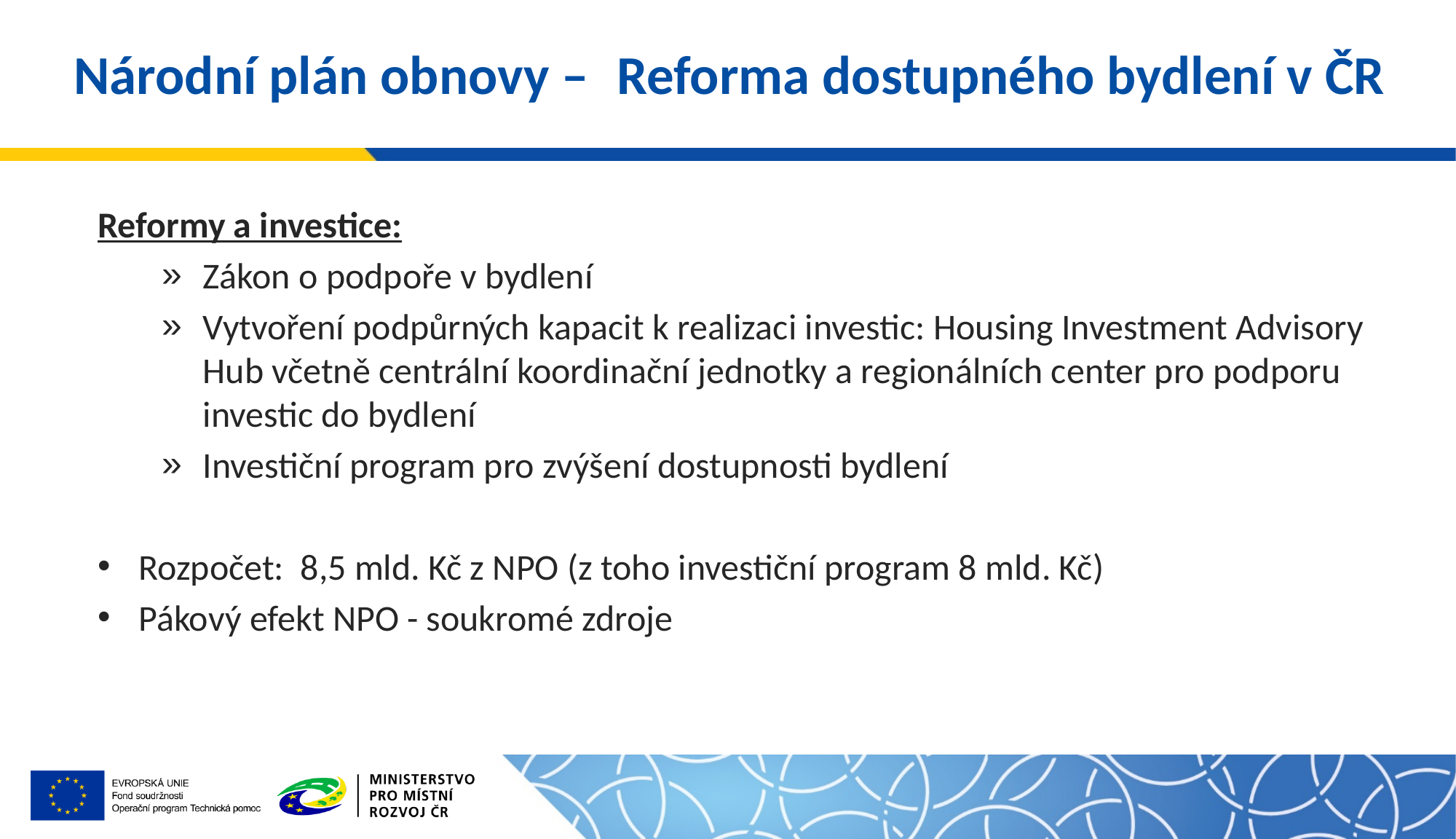

# Národní plán obnovy –  Reforma dostupného bydlení v ČR
Reformy a investice:
Zákon o podpoře v bydlení
Vytvoření podpůrných kapacit k realizaci investic: Housing Investment Advisory Hub včetně centrální koordinační jednotky a regionálních center pro podporu investic do bydlení
Investiční program pro zvýšení dostupnosti bydlení

Rozpočet:  8,5 mld. Kč z NPO (z toho investiční program 8 mld. Kč)
Pákový efekt NPO - soukromé zdroje